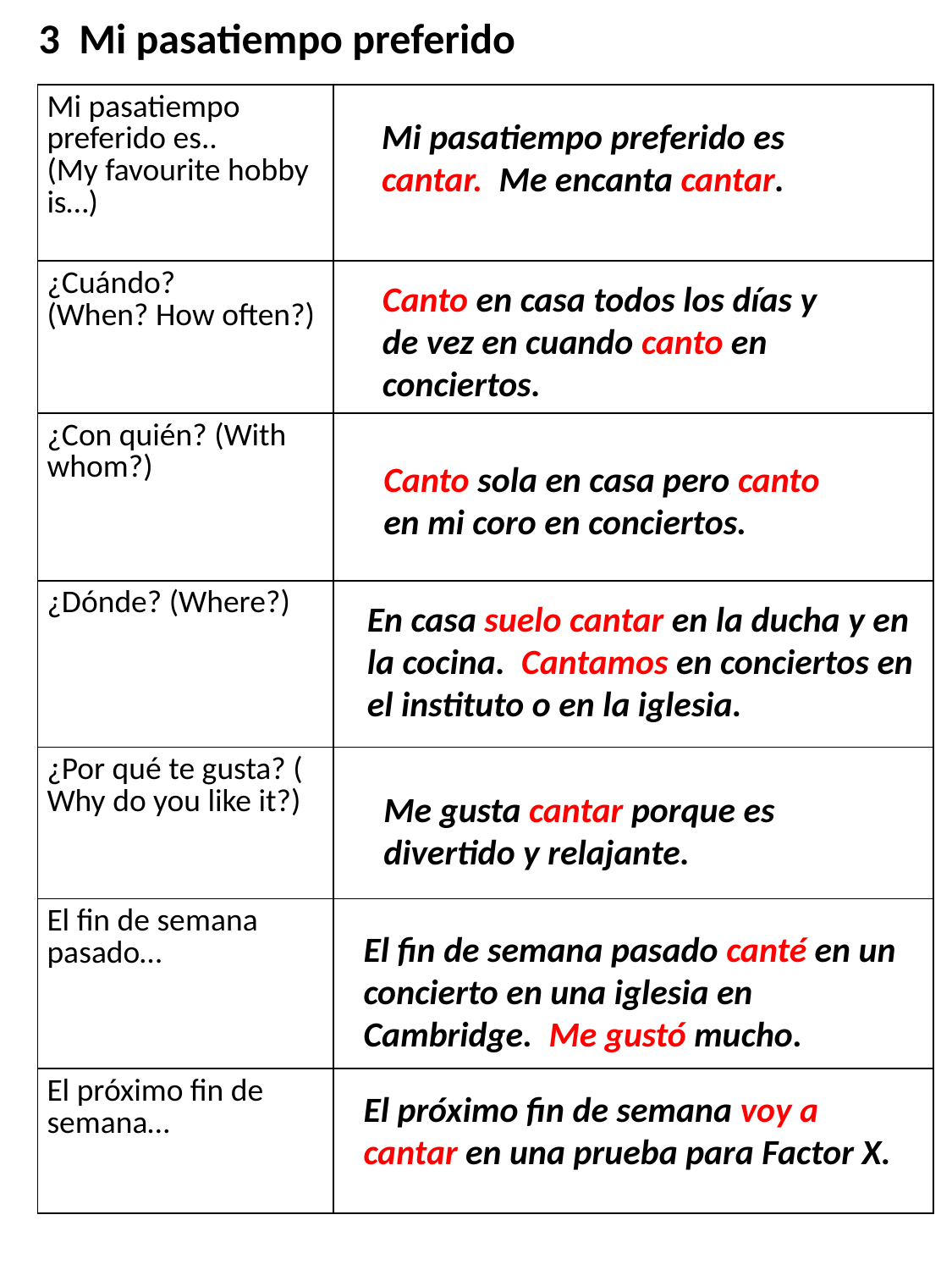

3  Mi pasatiempo preferido
| Mi pasatiempo preferido es.. (My favourite hobby is…) |  |
| --- | --- |
| ¿Cuándo? (When? How often?) |  |
| ¿Con quién? (With whom?) |  |
| ¿Dónde? (Where?) |  |
| ¿Por qué te gusta? ( Why do you like it?) |  |
| El fin de semana pasado… |  |
| El próximo fin de semana… |  |
Mi pasatiempo preferido es cantar.  Me encanta cantar.
Canto en casa todos los días y de vez en cuando canto en conciertos.
Canto sola en casa pero canto en mi coro en conciertos.
En casa suelo cantar en la ducha y en la cocina.  Cantamos en conciertos en el instituto o en la iglesia.
Me gusta cantar porque es divertido y relajante.
El fin de semana pasado canté en un concierto en una iglesia en Cambridge.  Me gustó mucho.
El próximo fin de semana voy a cantar en una prueba para Factor X.